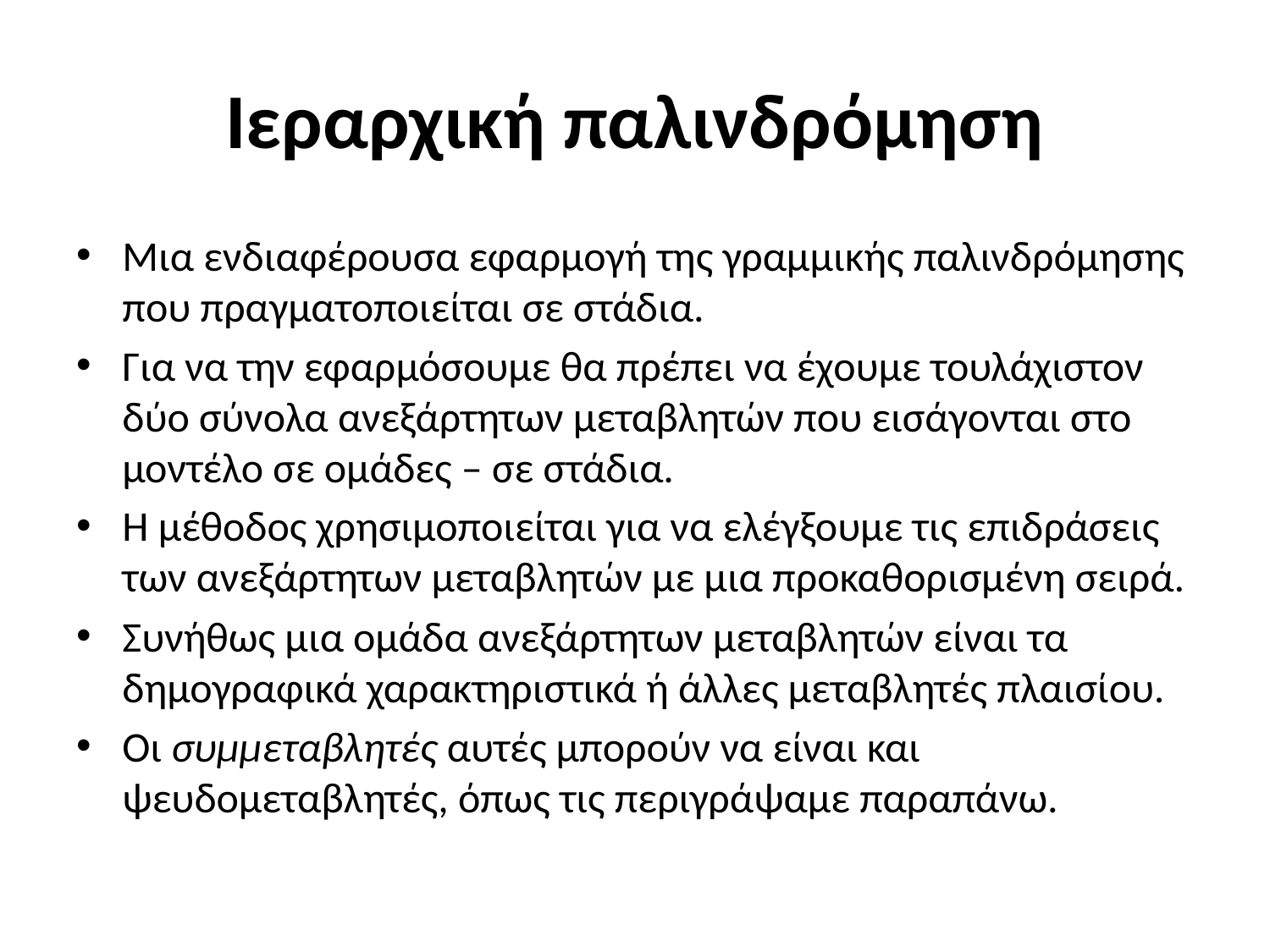

# Ιεραρχική παλινδρόμηση
Μια ενδιαφέρουσα εφαρμογή της γραμμικής παλινδρόμησης που πραγματοποιείται σε στάδια.
Για να την εφαρμόσουμε θα πρέπει να έχουμε τουλάχιστον δύο σύνολα ανεξάρτητων μεταβλητών που εισάγονται στο μοντέλο σε ομάδες – σε στάδια.
Η μέθοδος χρησιμοποιείται για να ελέγξουμε τις επιδράσεις των ανεξάρτητων μεταβλητών με μια προκαθορισμένη σειρά.
Συνήθως μια ομάδα ανεξάρτητων μεταβλητών είναι τα δημογραφικά χαρακτηριστικά ή άλλες μεταβλητές πλαισίου.
Οι συμμεταβλητές αυτές μπορούν να είναι και ψευδομεταβλητές, όπως τις περιγράψαμε παραπάνω.